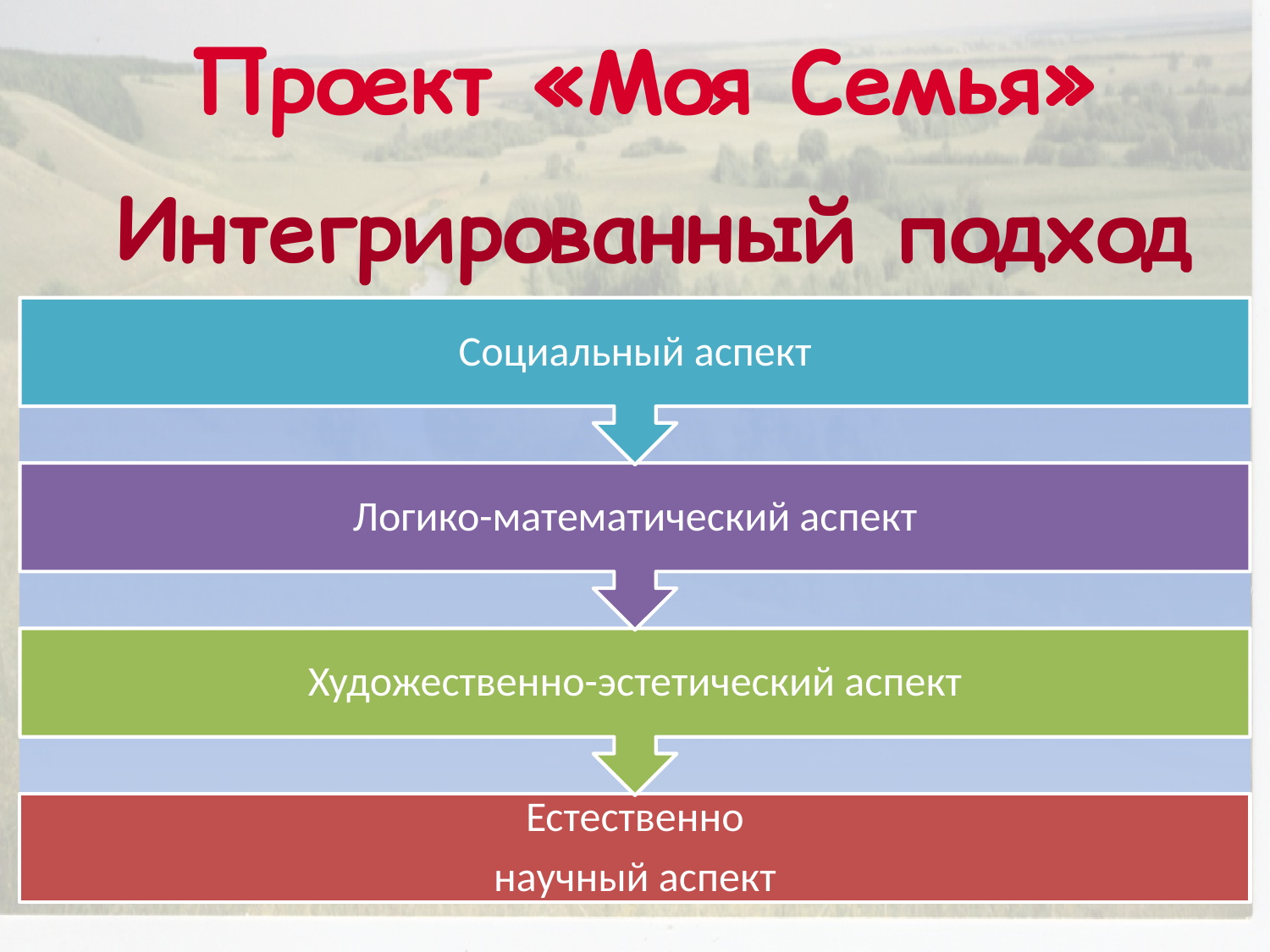

Проект «Моя Семья»
Интегрированный подход
Естественно
научный аспект
Художественно-эстетический аспект
Логико-математический аспект
Социальный аспект